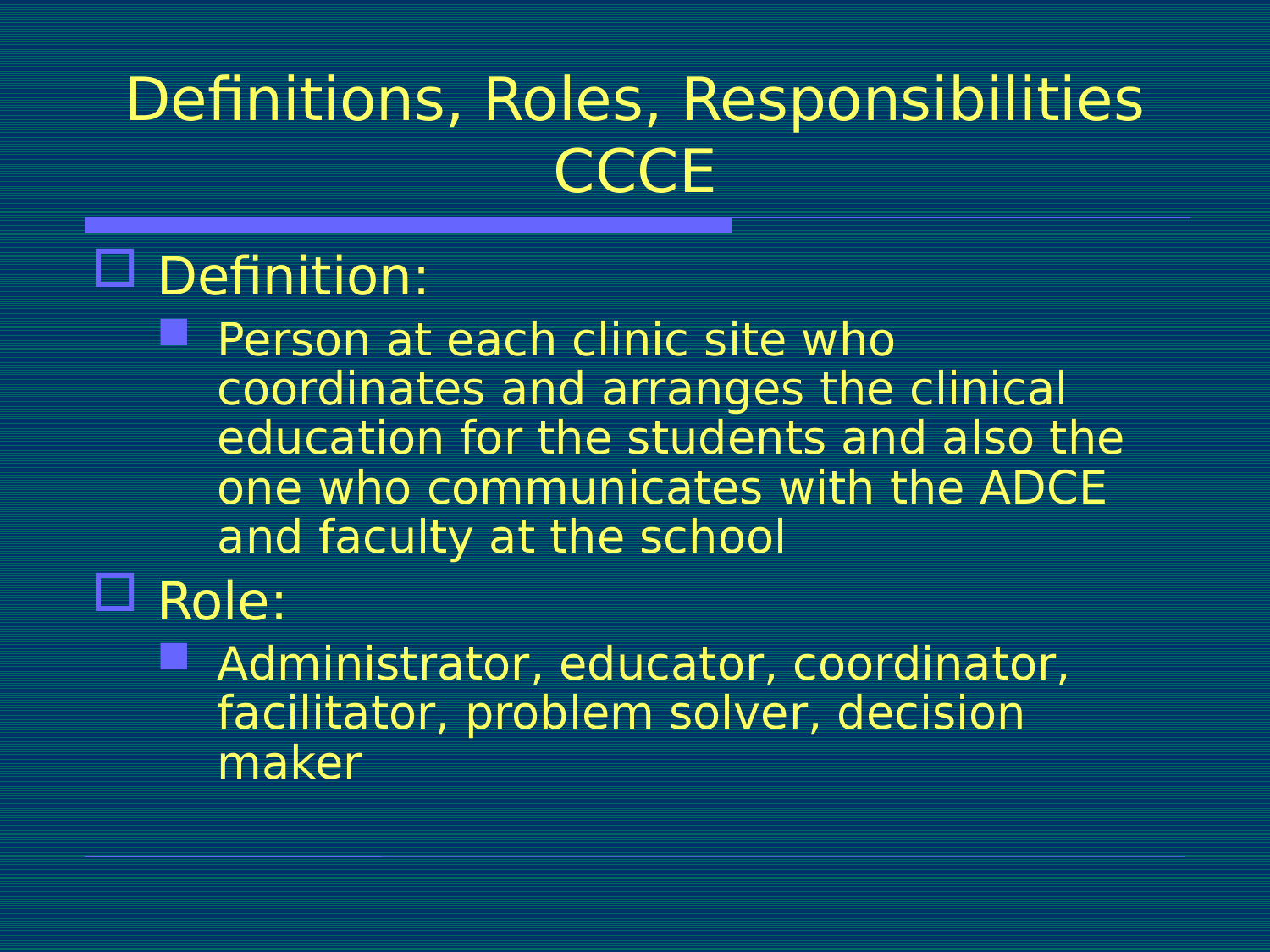

# Definitions, Roles, Responsibilities CCCE
Definition:
Person at each clinic site who coordinates and arranges the clinical education for the students and also the one who communicates with the ADCE and faculty at the school
Role:
Administrator, educator, coordinator, facilitator, problem solver, decision maker